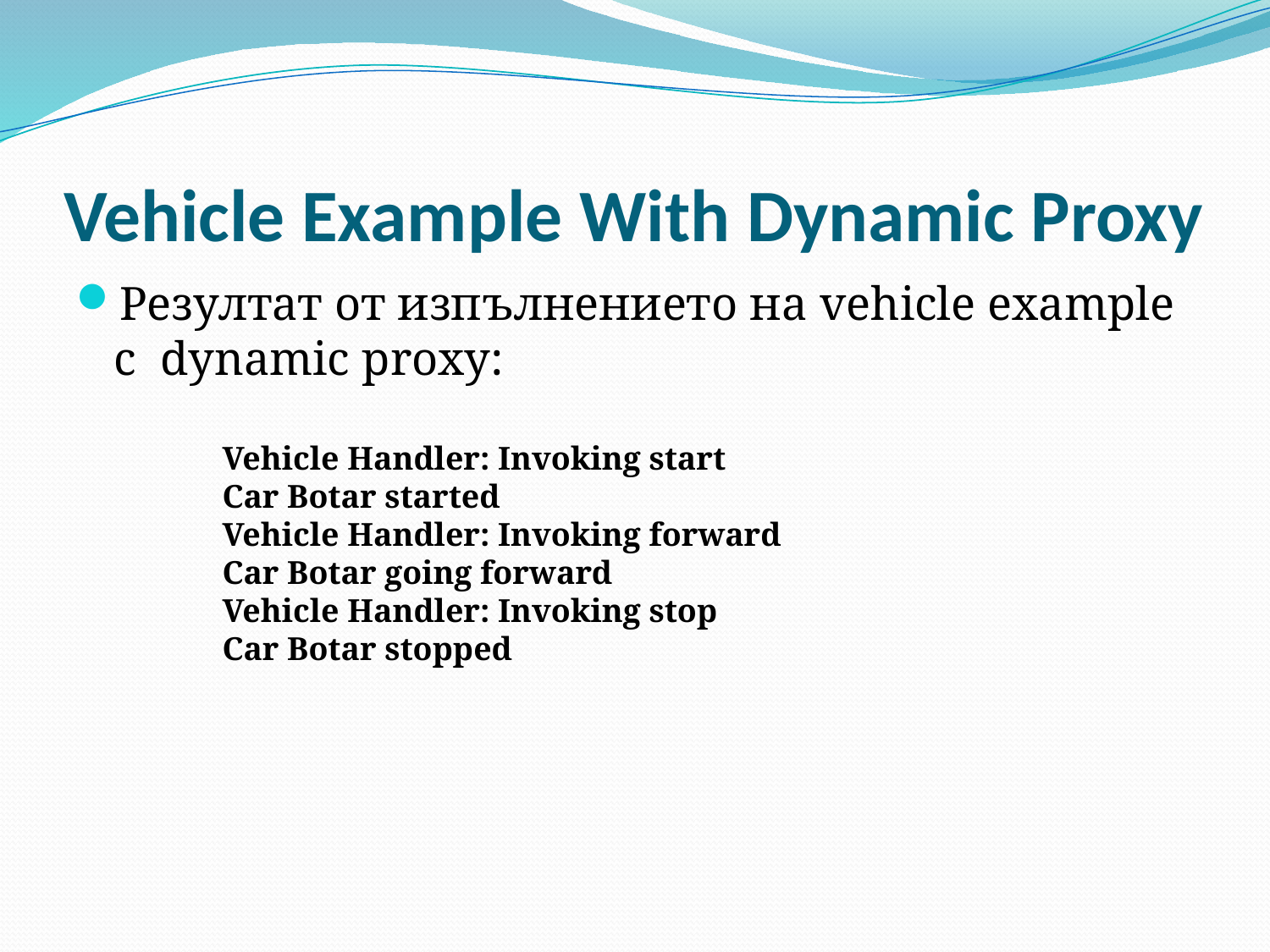

# Vehicle Example With Dynamic Proxy
Резултат от изпълнението на vehicle example с  dynamic proxy:
   Vehicle Handler: Invoking start
   Car Botar started
   Vehicle Handler: Invoking forward
   Car Botar going forward
   Vehicle Handler: Invoking stop
   Car Botar stopped